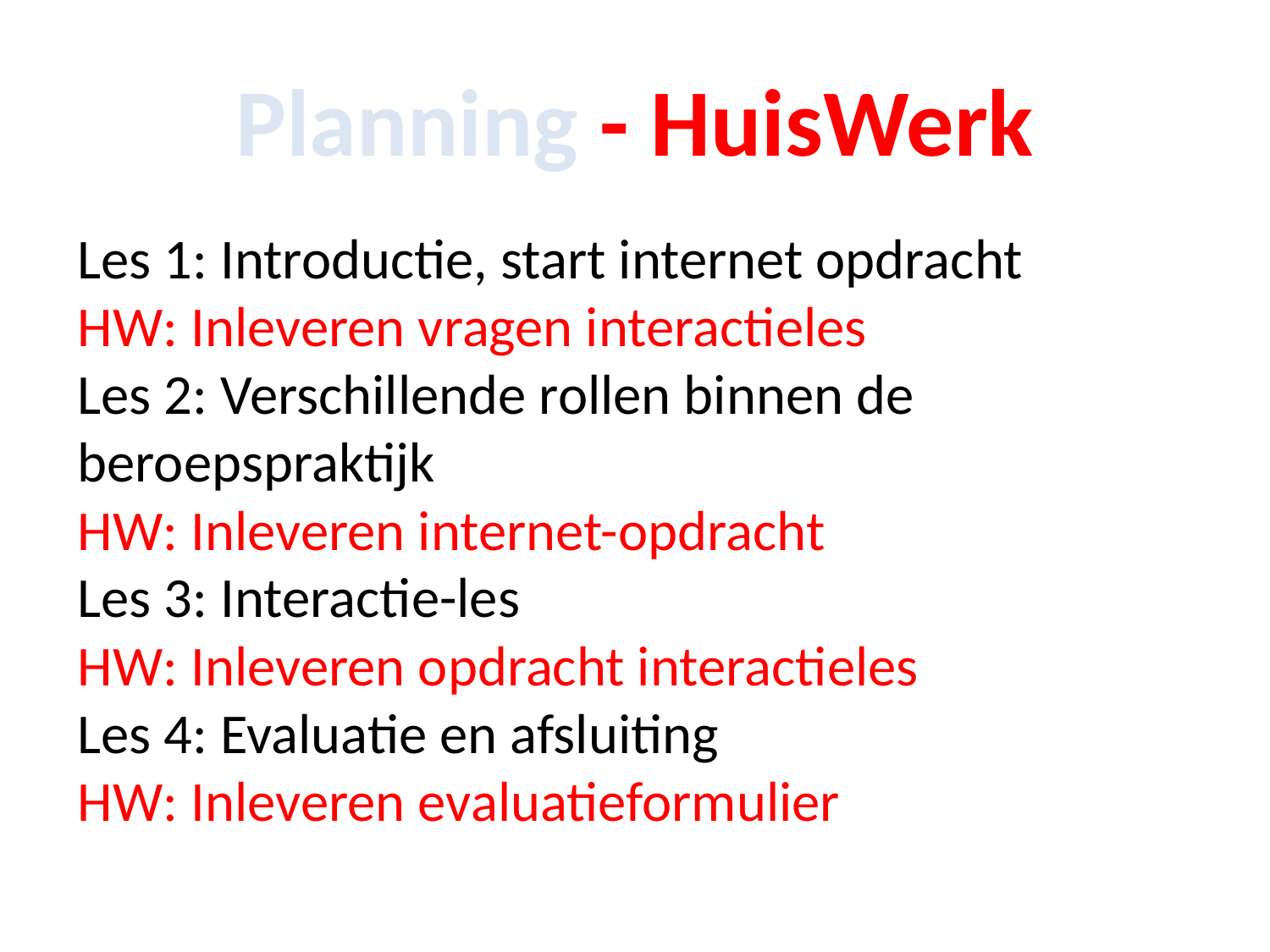

# Planning - HuisWerk
Les 1: Introductie, start internet opdracht
HW: Inleveren vragen interactieles
Les 2: Verschillende rollen binnen de beroepspraktijk
HW: Inleveren internet-opdracht
Les 3: Interactie-les
HW: Inleveren opdracht interactieles
Les 4: Evaluatie en afsluiting
HW: Inleveren evaluatieformulier